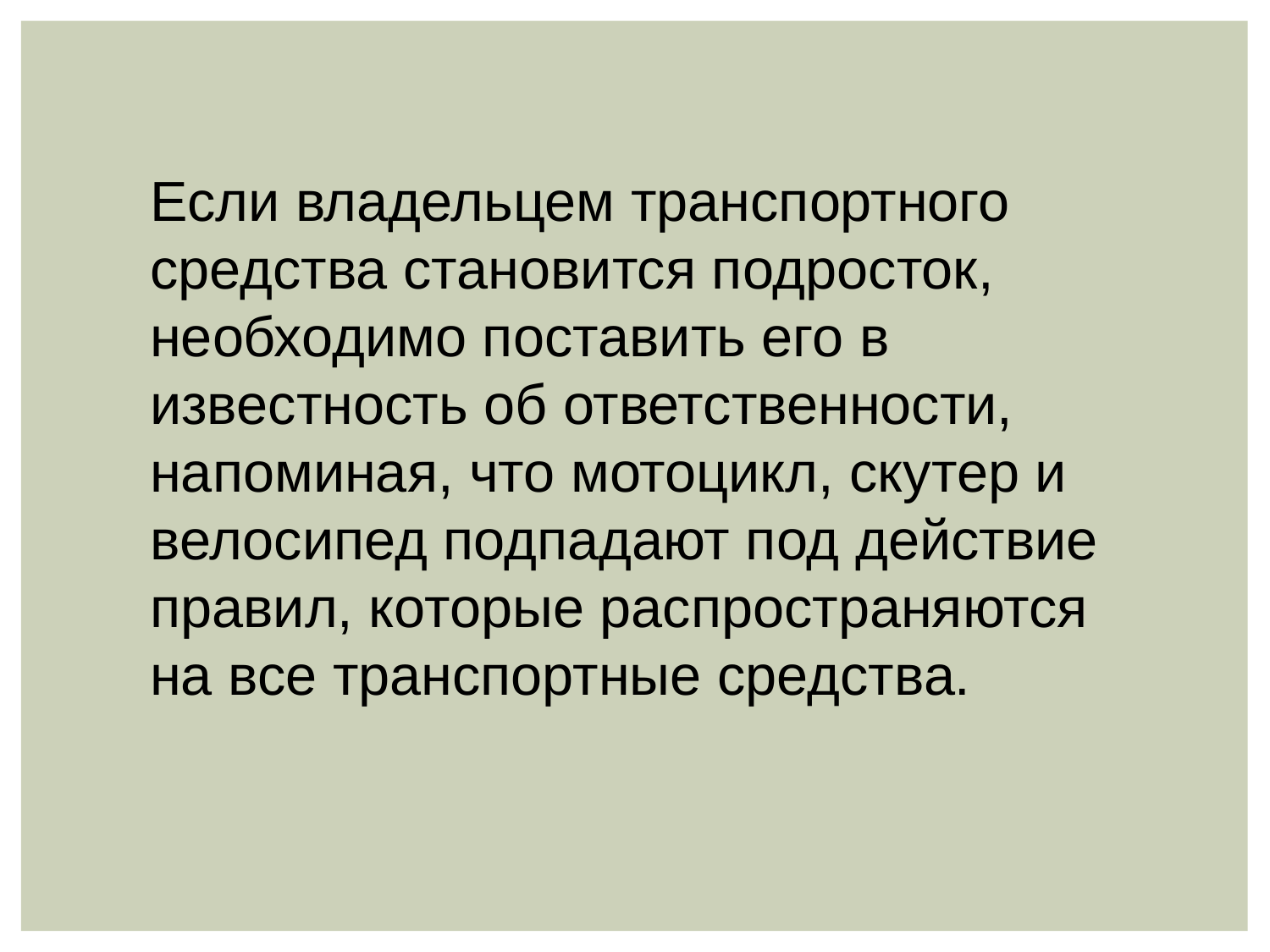

Если владельцем транспортного средства становится подросток, необходимо поставить его в известность об ответственности, напоминая, что мотоцикл, скутер и велосипед подпадают под действие правил, которые распространяются на все транспортные средства.